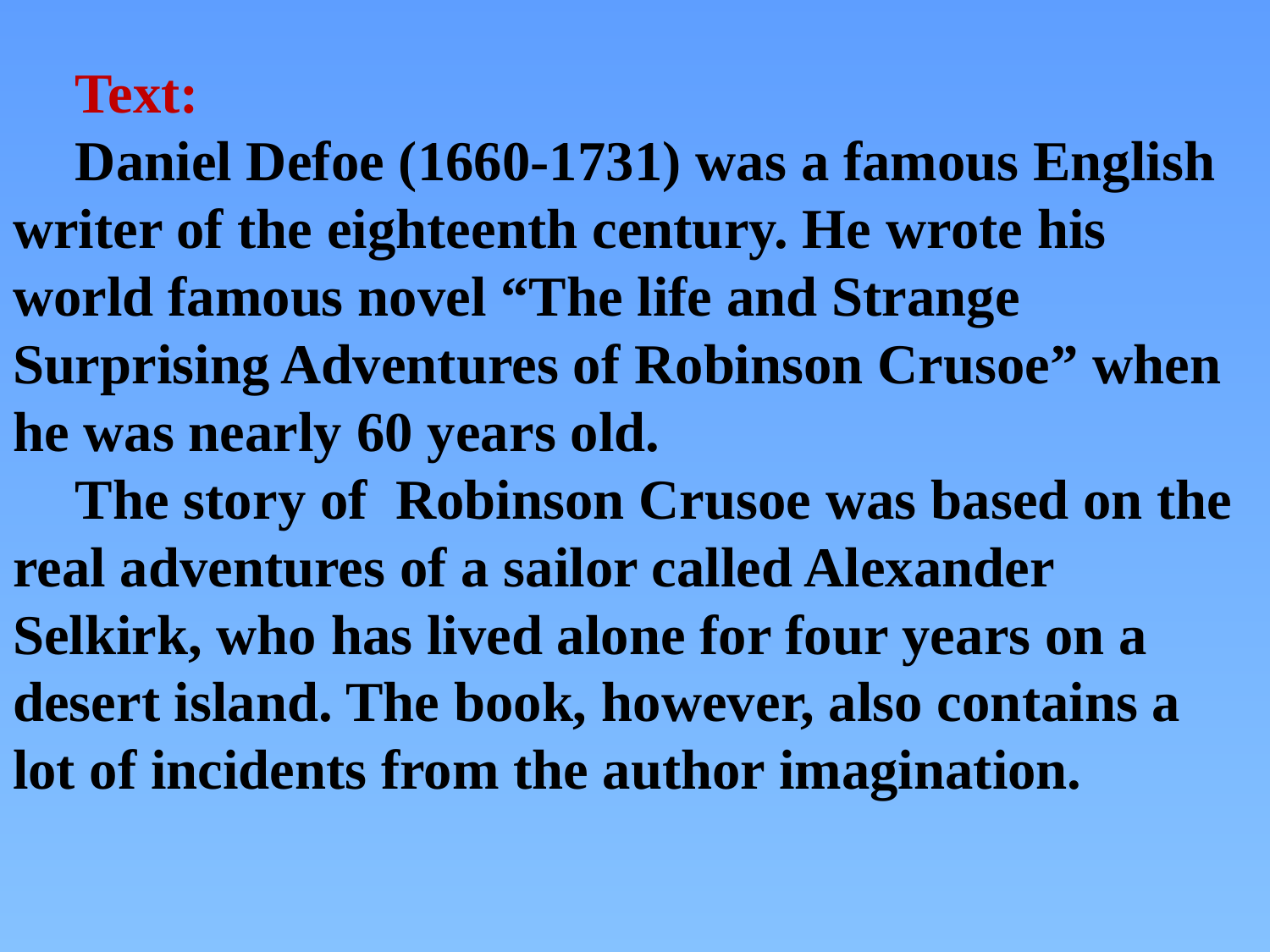

Text:
Daniel Defoe (1660-1731) was a famous English writer of the eighteenth century. He wrote his world famous novel “The life and Strange Surprising Adventures of Robinson Crusoe” when he was nearly 60 years old.
The story of  Robinson Crusoe was based on the real adventures of a sailor called Alexander Selkirk, who has lived alone for four years on a desert island. The book, however, also contains a lot of incidents from the author imagination.